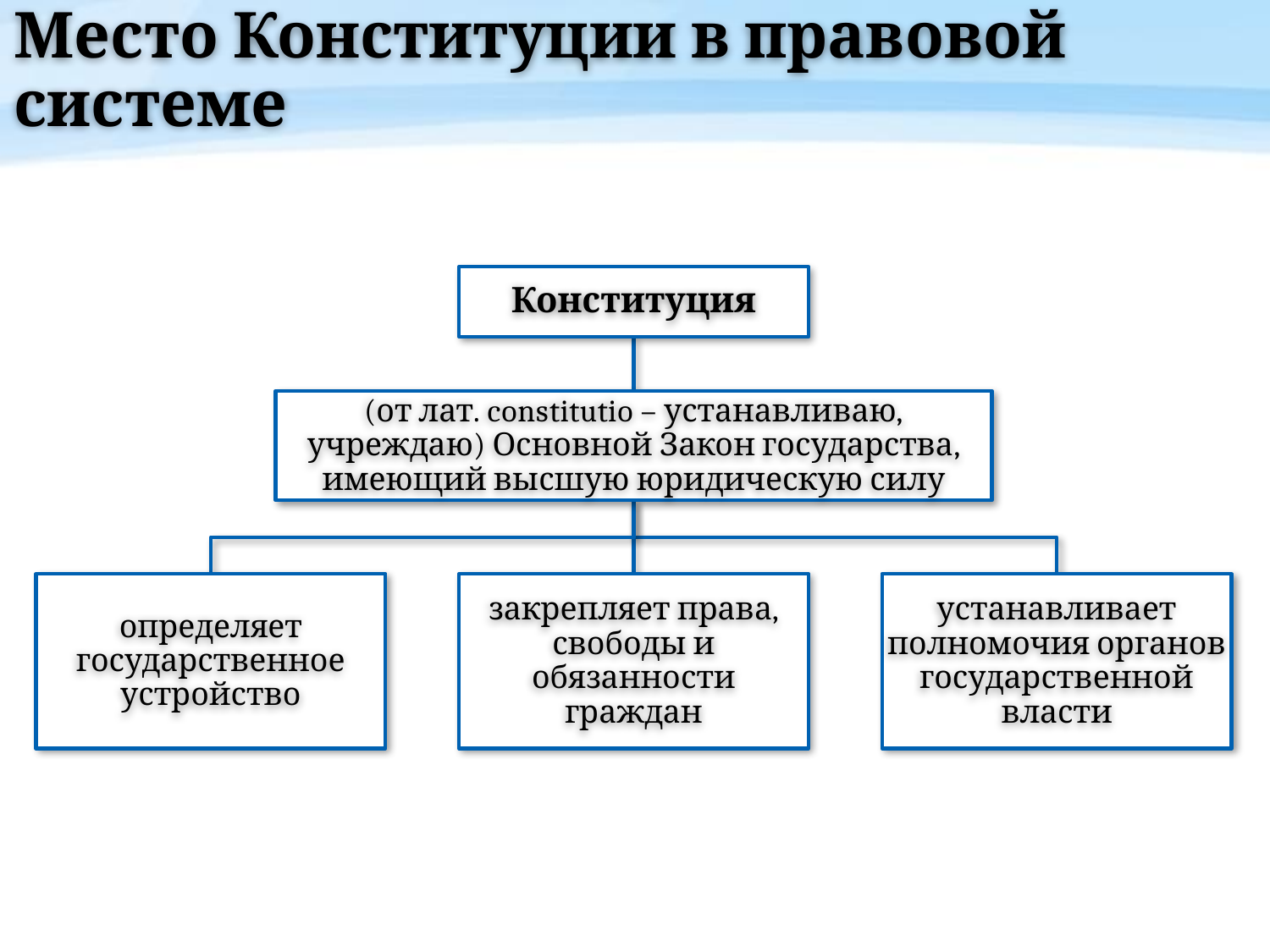

# Место Конституции в правовой системе

Конституция

(от лат. constitutio – устанавливаю, учреждаю) Основной Закон государства, имеющий высшую юридическую силу

определяет государственное устройство

закрепляет права, свободы и обязанности граждан

устанавливает полномочия органов государственной власти